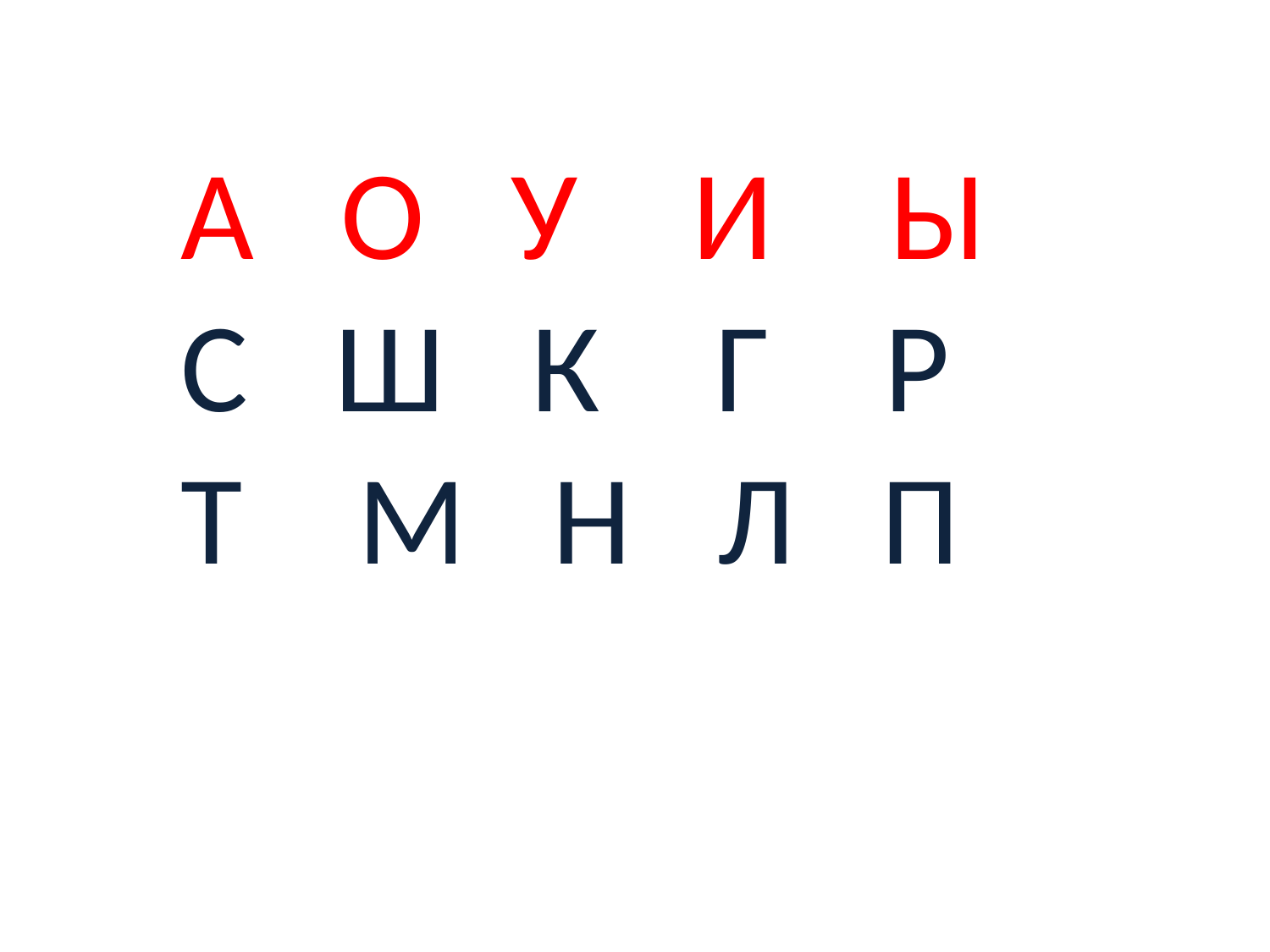

А   О   У    И    Ы
С   Ш   К    Г    Р
Т    М   Н   Л   П